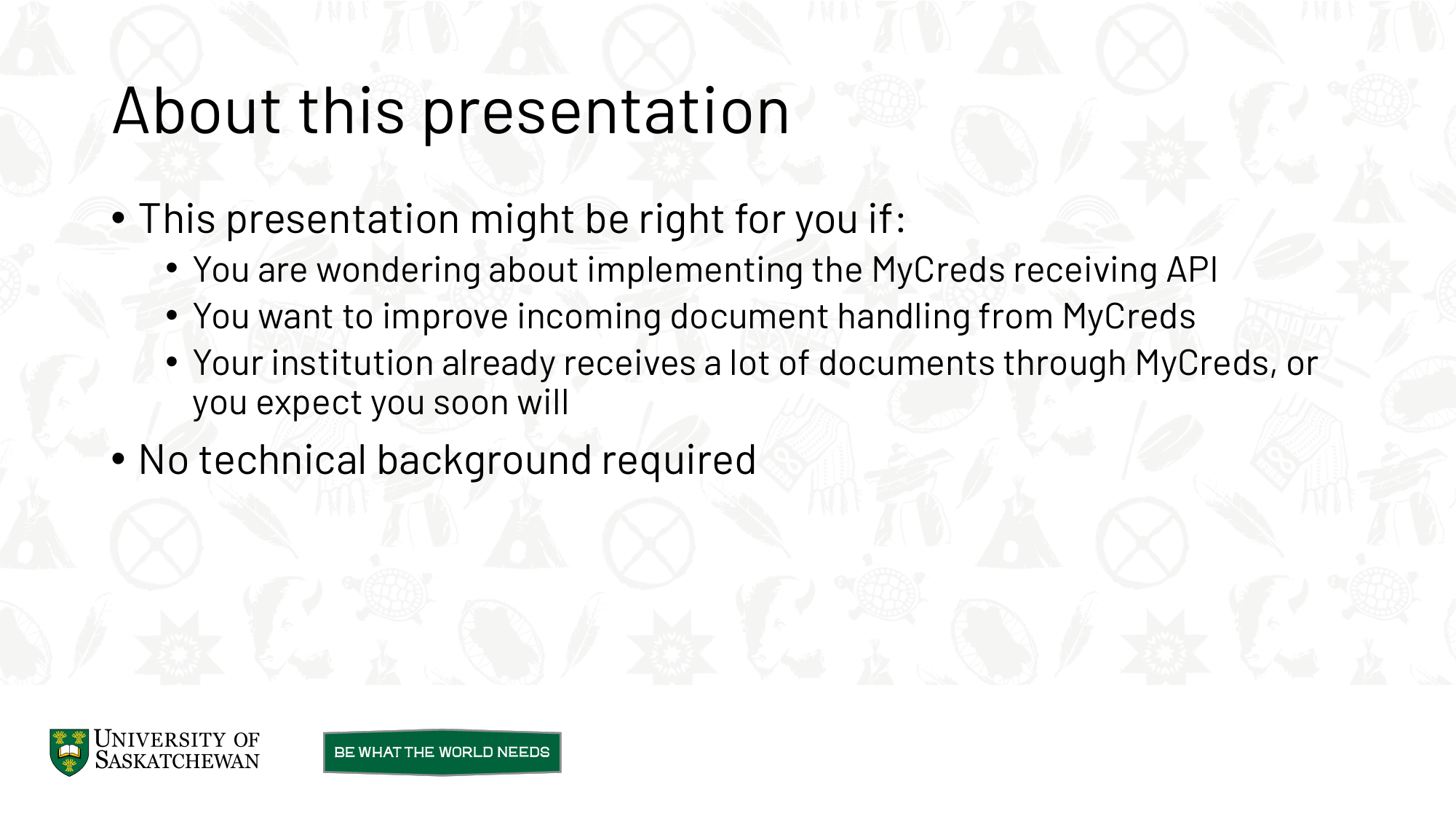

About this presentation
This presentation might be right for you if:
You are wondering about implementing the MyCreds receiving API
You want to improve incoming document handling from MyCreds
Your institution already receives a lot of documents through MyCreds, or you expect you soon will
No technical background required